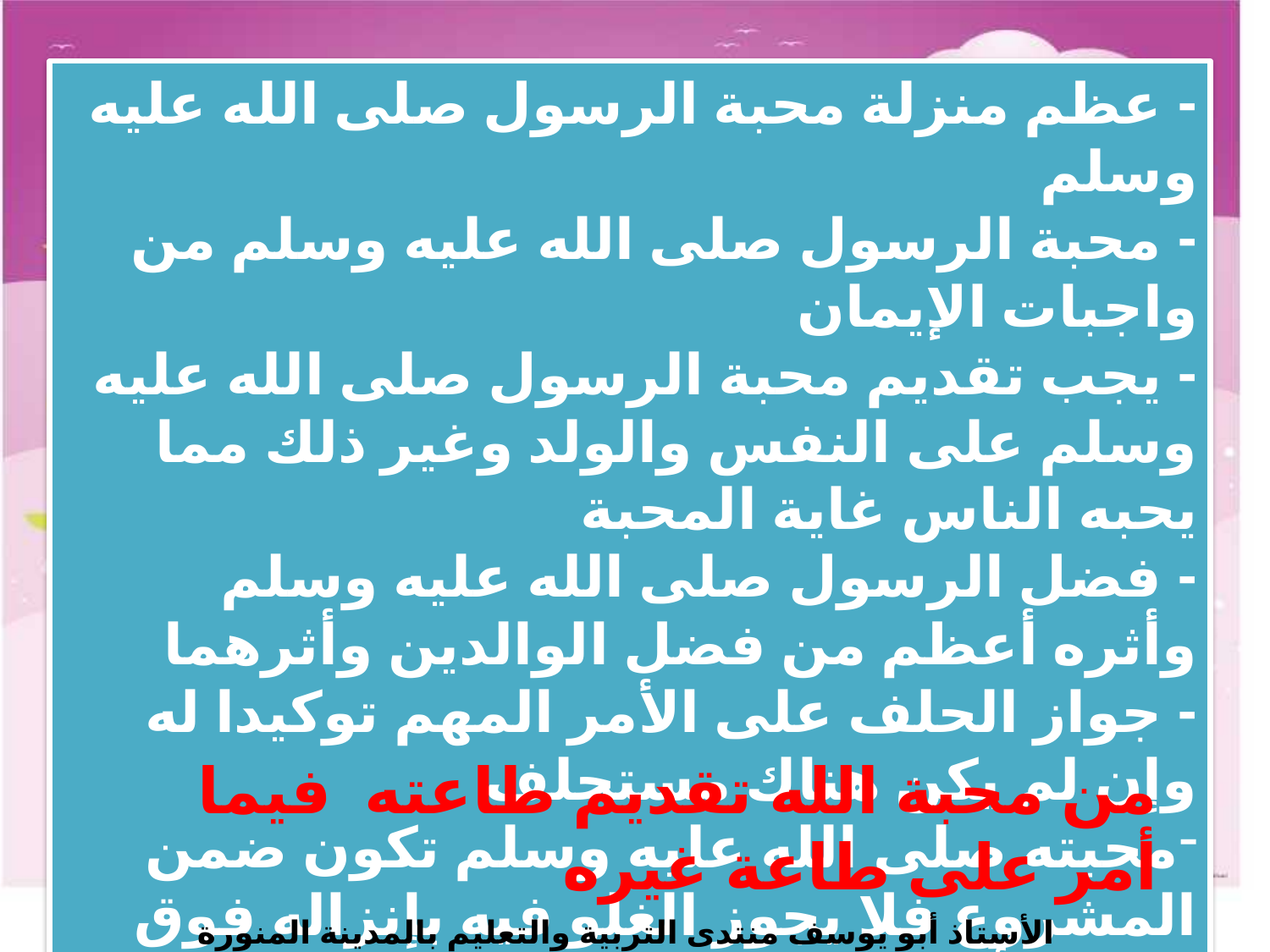

- عظم منزلة محبة الرسول صلى الله عليه وسلم
- محبة الرسول صلى الله عليه وسلم من واجبات الإيمان
- يجب تقديم محبة الرسول صلى الله عليه وسلم على النفس والولد وغير ذلك مما يحبه الناس غاية المحبة
- فضل الرسول صلى الله عليه وسلم وأثره أعظم من فضل الوالدين وأثرهما
- جواز الحلف على الأمر المهم توكيدا له وإن لم يكن هناك مستحلف
محبته صلى الله عليه وسلم تكون ضمن المشروع فلا يجوز الغلو فيه بإنزاله فوق منزلته أو التوسل ودعائه
- ......................................................
من محبة الله تقديم طاعته  فيما أمر على طاعة غيره
الأستاذ أبو يوسف منتدى التربية والتعليم بالمدينة المنورة